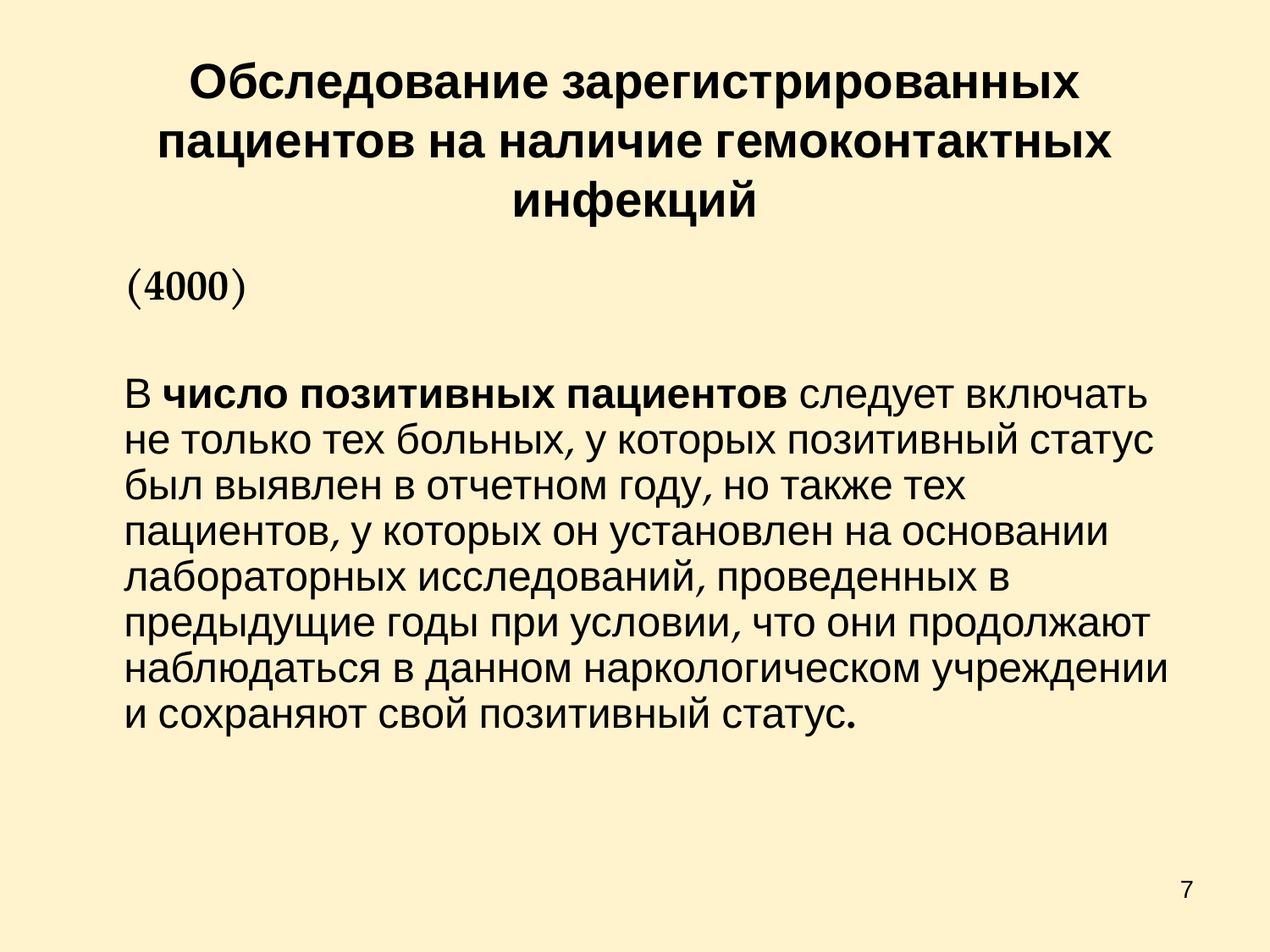

# Обследование зарегистрированных пациентов на наличие гемоконтактных инфекций
	(4000)

	В число позитивных пациентов следует включать не только тех больных, у которых позитивный статус был выявлен в отчетном году, но также тех пациентов, у которых он установлен на основании лабораторных исследований, проведенных в предыдущие годы при условии, что они продолжают наблюдаться в данном наркологическом учреждении и сохраняют свой позитивный статус.

7